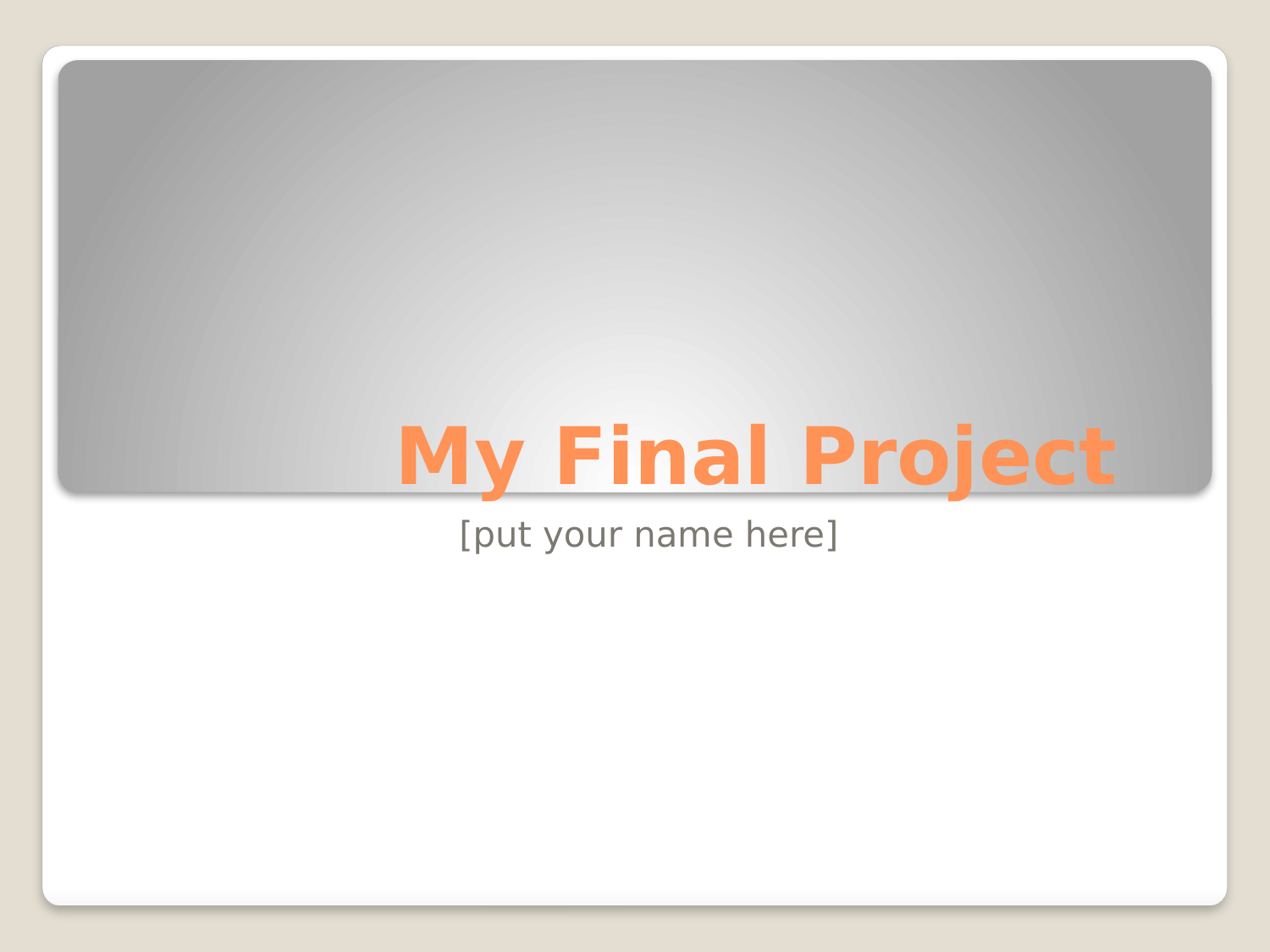

# My Final Project
[put your name here]